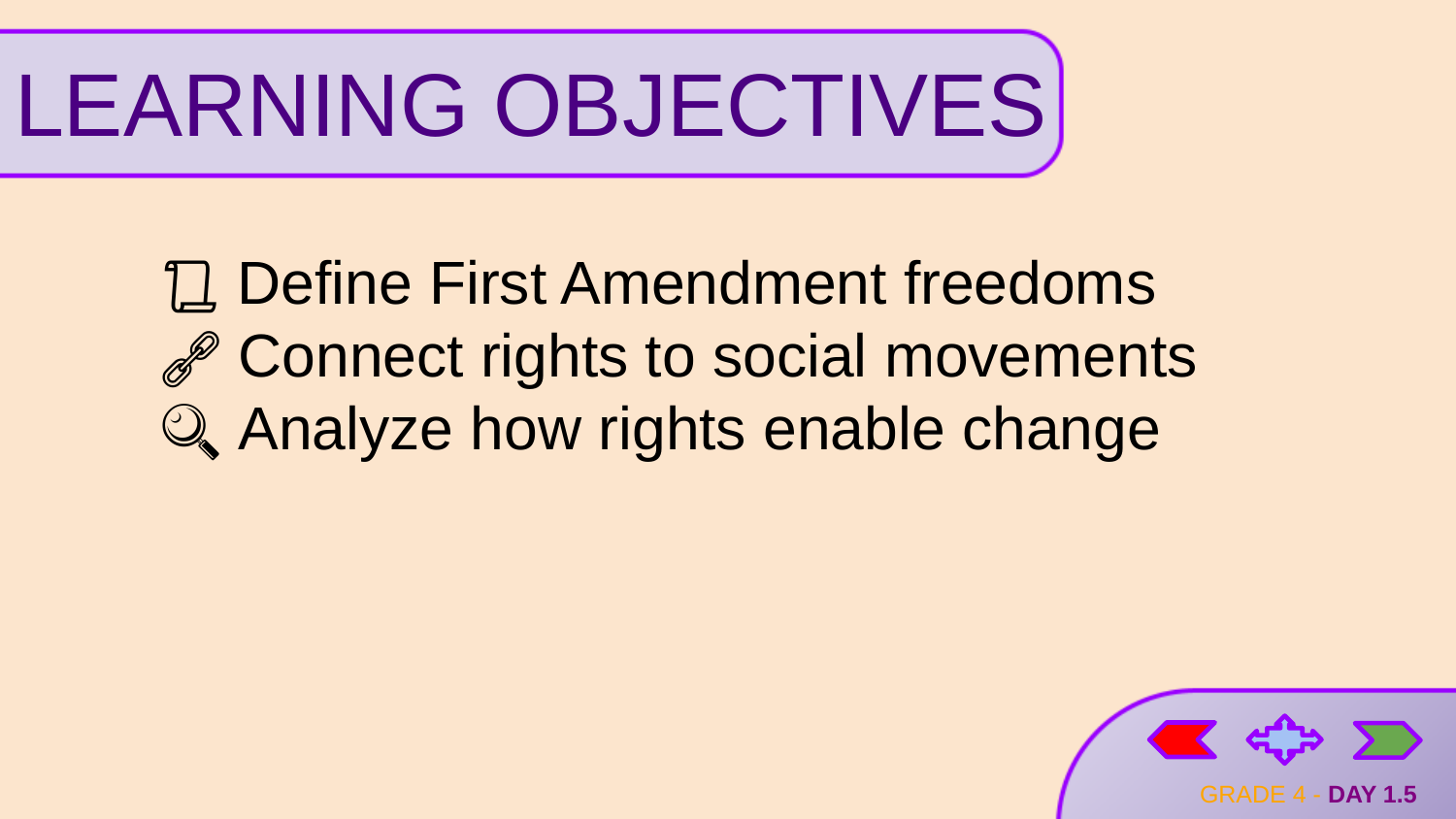

# LEARNING OBJECTIVES

📜 Define First Amendment freedoms
🔗 Connect rights to social movements
🔍 Analyze how rights enable change

GRADE 4 - DAY 1.5